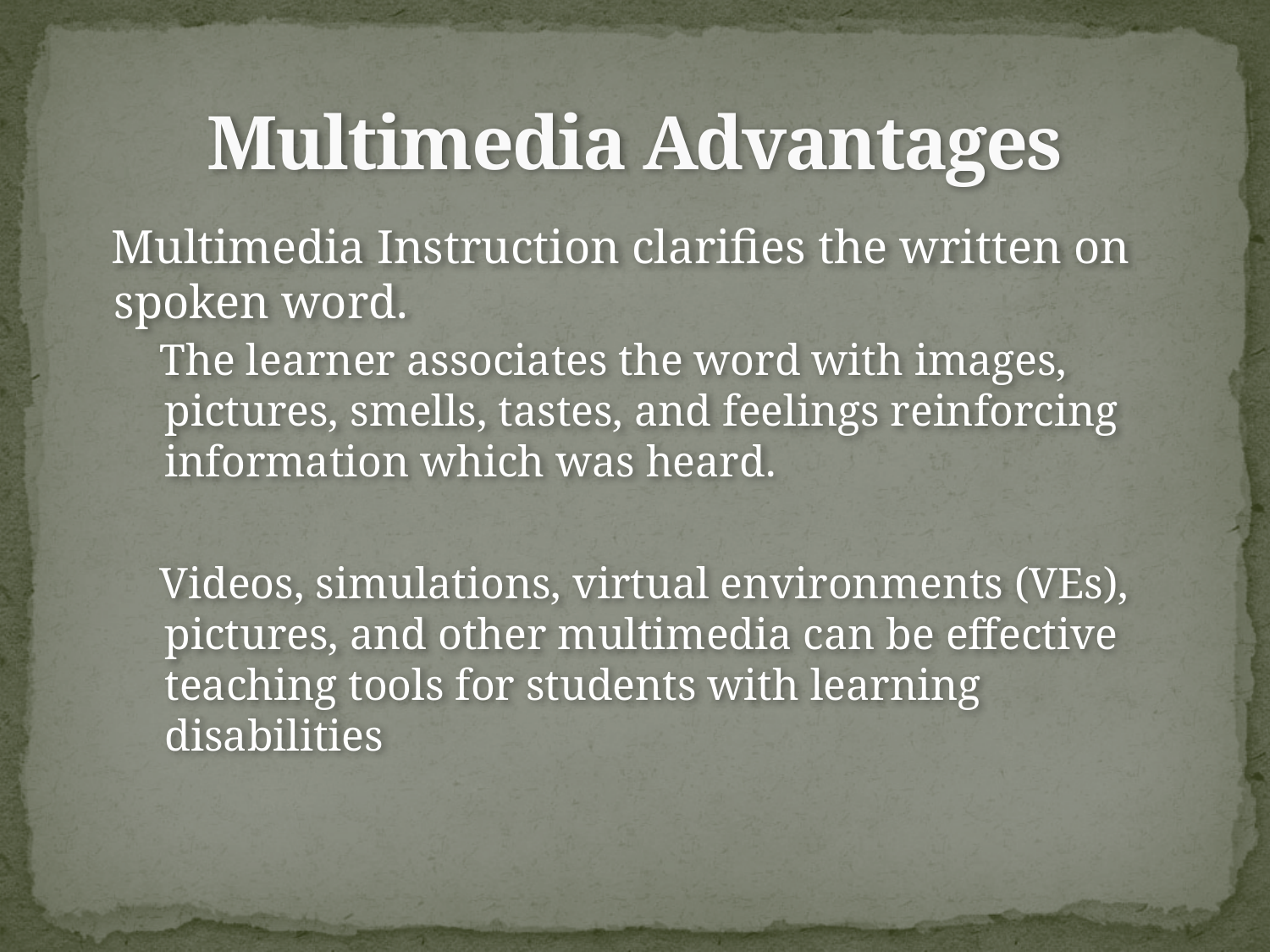

# Multimedia Advantages
   Multimedia Instruction clarifies the written on spoken word.
   The learner associates the word with images, pictures, smells, tastes, and feelings reinforcing information which was heard.

   Videos, simulations, virtual environments (VEs), pictures, and other multimedia can be effective teaching tools for students with learning disabilities